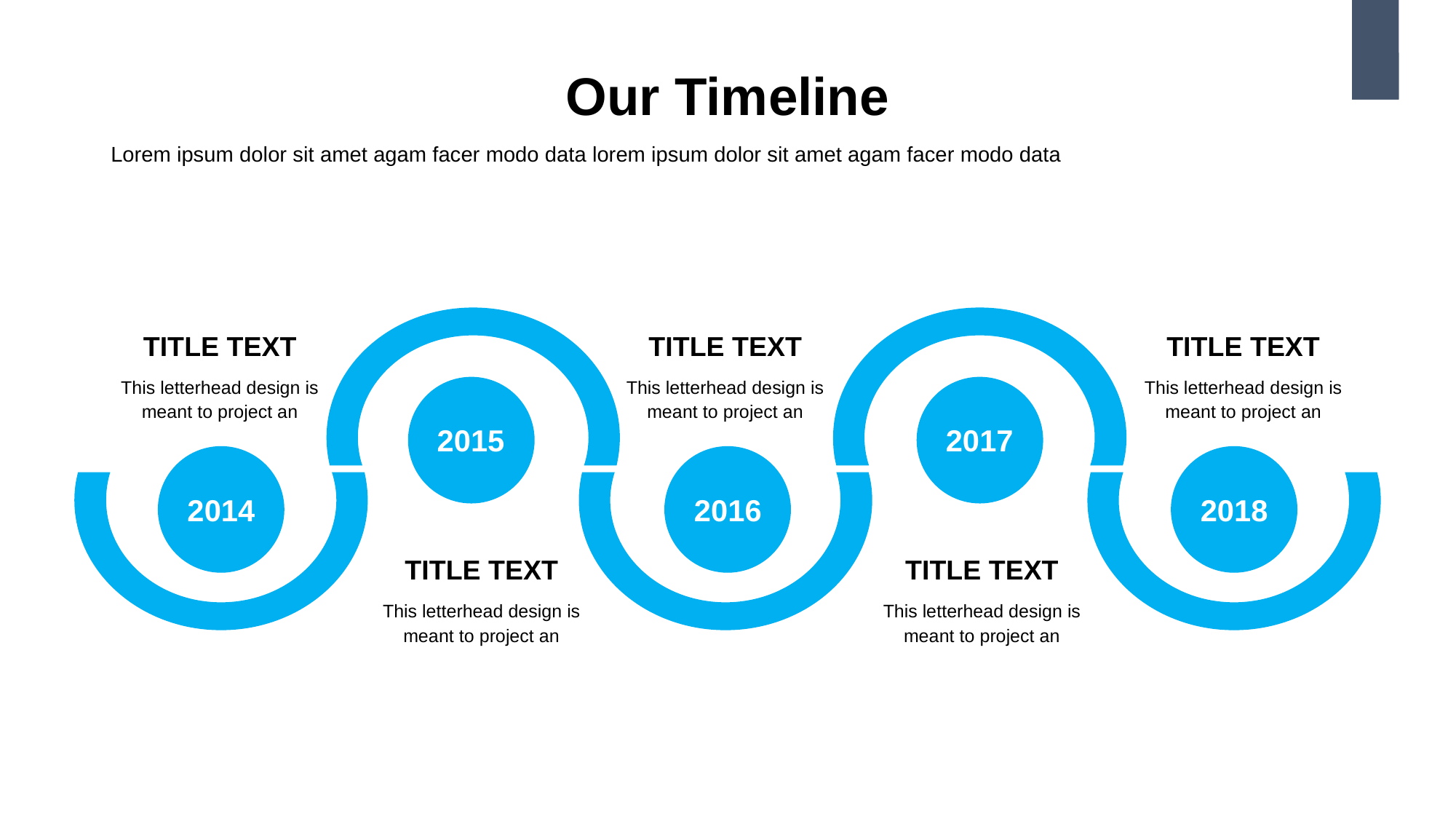

Our Timeline
15
Lorem ipsum dolor sit amet agam facer modo data lorem ipsum dolor sit amet agam facer modo data

TITLE TEXT
This letterhead design is meant to project an
TITLE TEXT
This letterhead design is meant to project an
TITLE TEXT
This letterhead design is meant to project an

2015
2017

2014
2016
2018
TITLE TEXT
This letterhead design is meant to project an
TITLE TEXT
This letterhead design is meant to project an